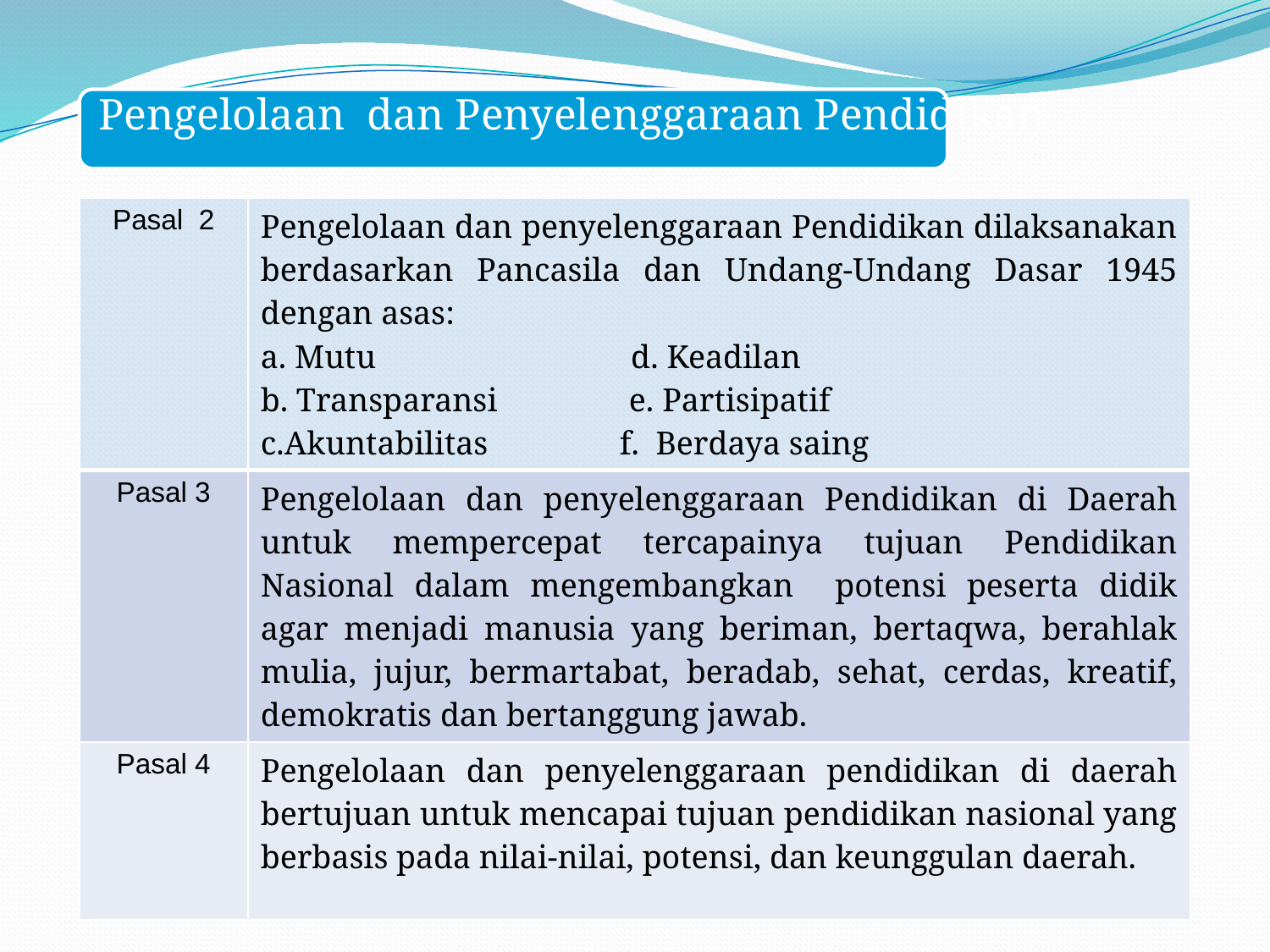

Pengelolaan  dan Penyelenggaraan Pendidikan
| Pasal 2 | Pengelolaan dan penyelenggaraan Pendidikan dilaksanakan berdasarkan Pancasila dan Undang-Undang Dasar 1945 dengan asas: a. Mutu d. Keadilan b. Transparansi e. Partisipatif c.Akuntabilitas f. Berdaya saing |
| --- | --- |
| Pasal 3 | Pengelolaan dan penyelenggaraan Pendidikan di Daerah untuk mempercepat tercapainya tujuan Pendidikan Nasional dalam mengembangkan potensi peserta didik agar menjadi manusia yang beriman, bertaqwa, berahlak mulia, jujur, bermartabat, beradab, sehat, cerdas, kreatif, demokratis dan bertanggung jawab. |
| Pasal 4 | Pengelolaan dan penyelenggaraan pendidikan di daerah bertujuan untuk mencapai tujuan pendidikan nasional yang berbasis pada nilai-nilai, potensi, dan keunggulan daerah. |